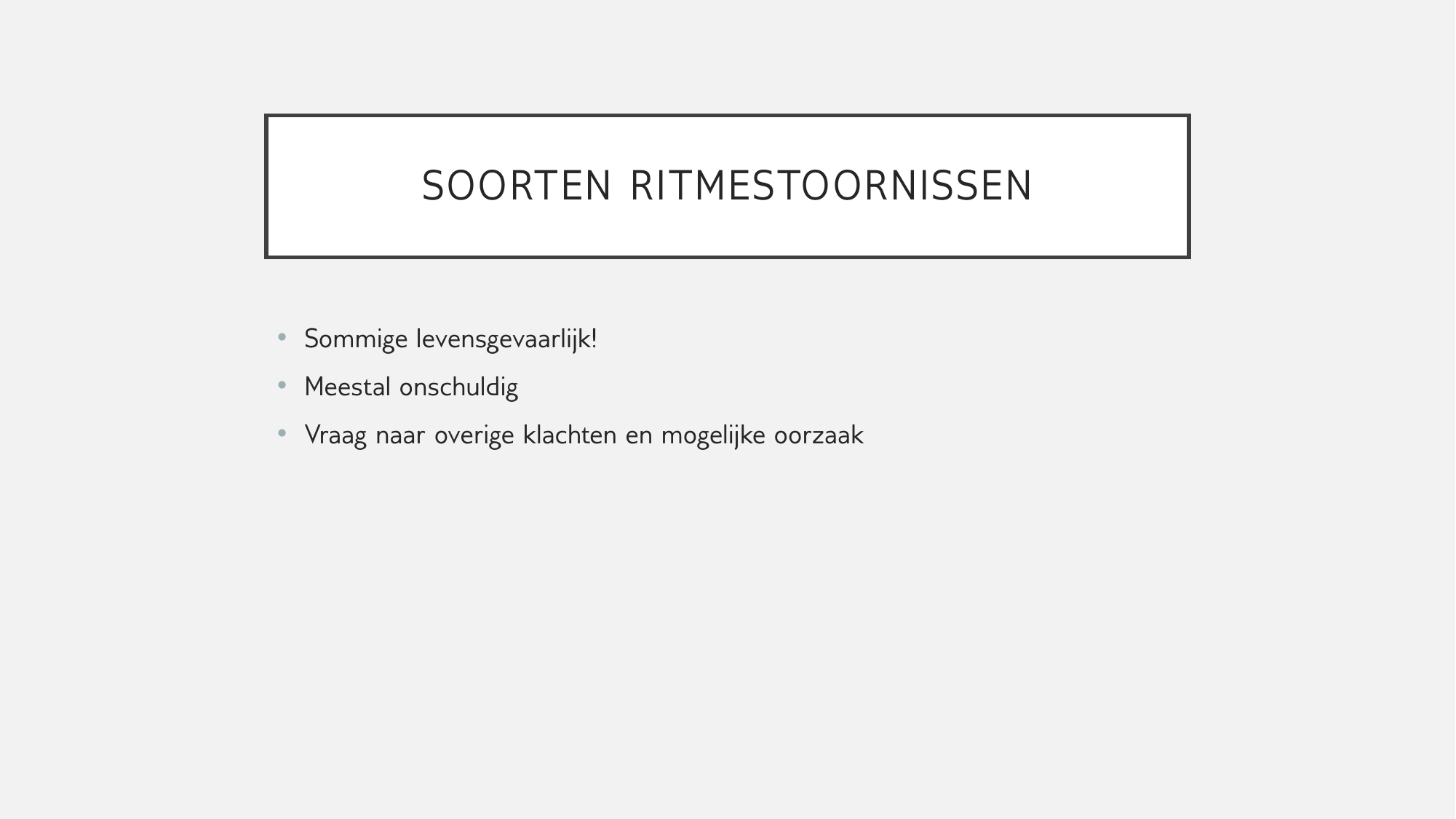

# Soorten ritmestoornissen
Sommige levensgevaarlijk!
Meestal onschuldig
Vraag naar overige klachten en mogelijke oorzaak